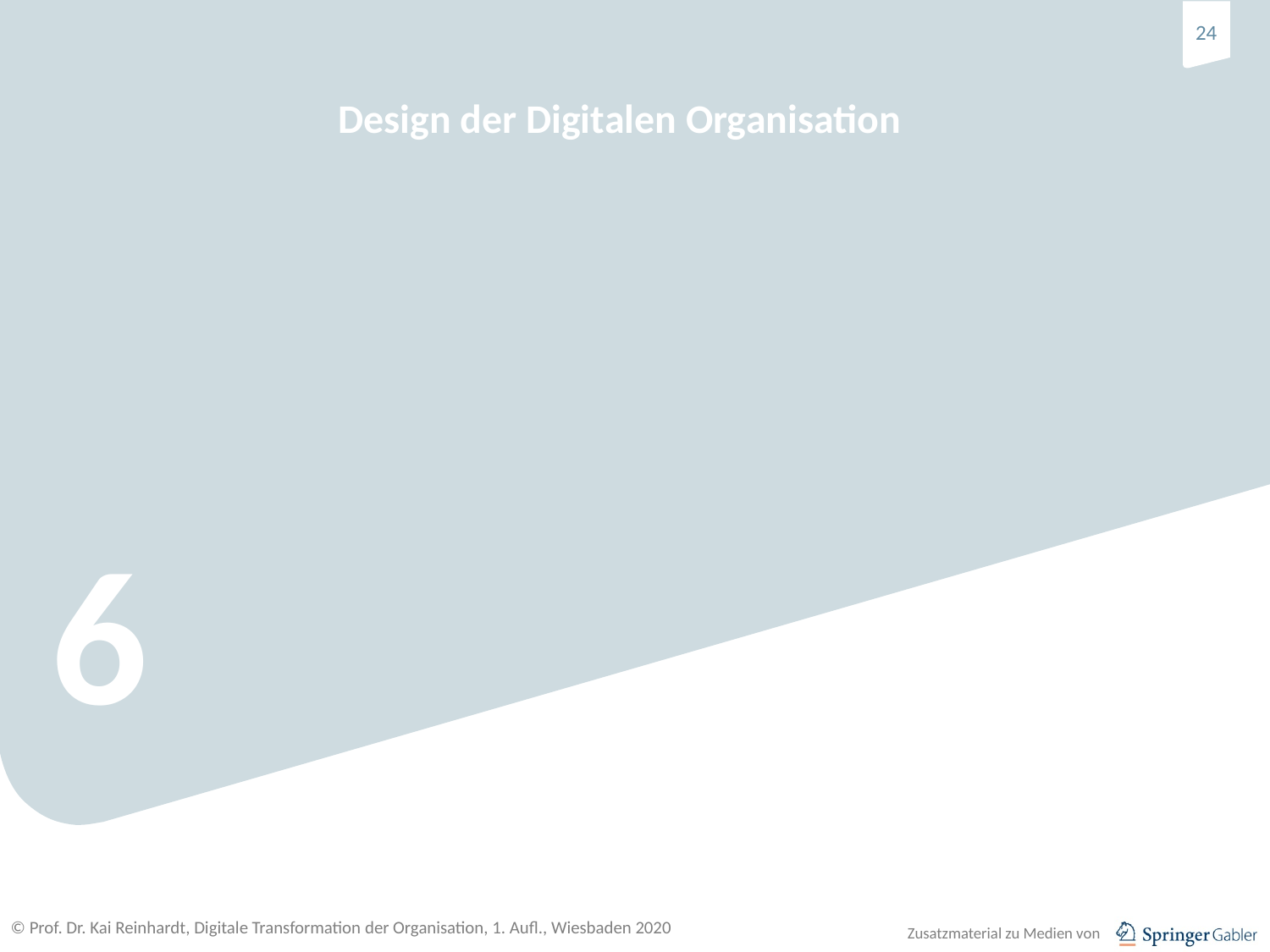

Design der Digitalen Organisation
6
© Prof. Dr. Kai Reinhardt, Digitale Transformation der Organisation, 1. Aufl., Wiesbaden 2020